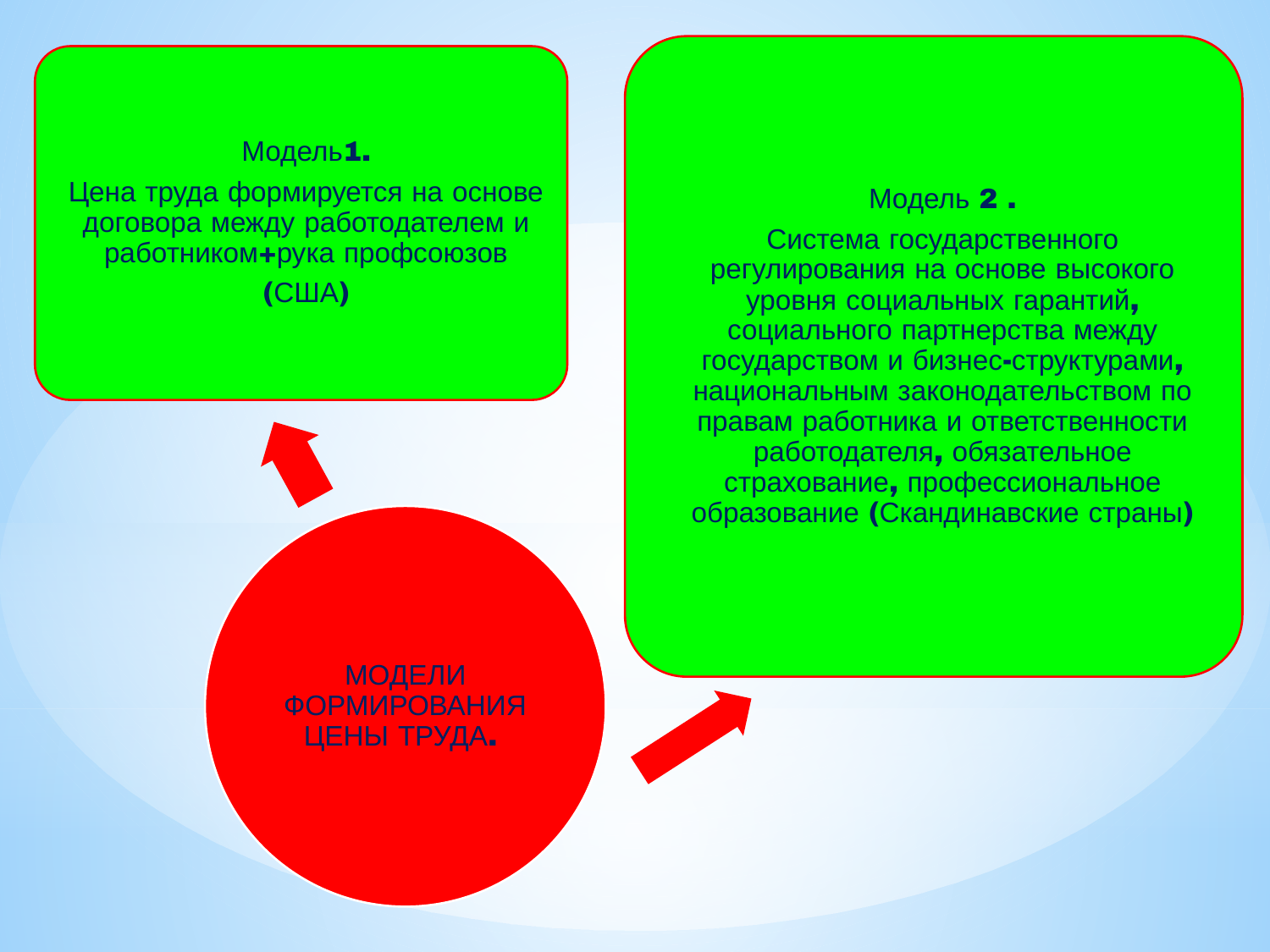

МОДЕЛИ ФОРМИРОВАНИЯ ЦЕНЫ ТРУДА.
Модель1.
Цена труда формируется на основе договора между работодателем и работником+рука профсоюзов
(США)
Модель 2 .
Система государственного регулирования на основе высокого уровня социальных гарантий, социального партнерства между государством и бизнес-структурами, национальным законодательством по правам работника и ответственности работодателя, обязательное страхование, профессиональное образование (Скандинавские страны)